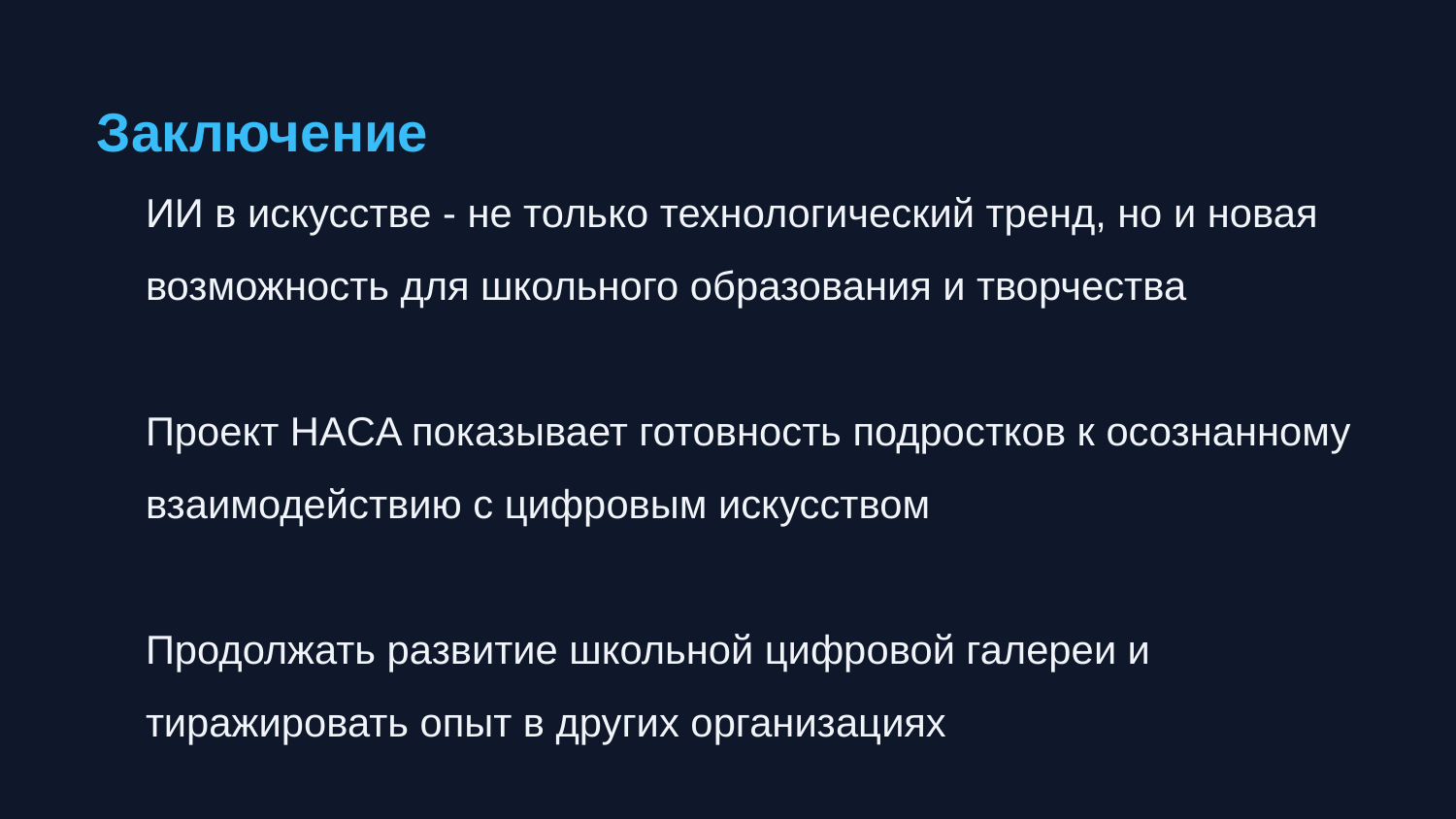

Заключение
ИИ в искусстве - не только технологический тренд, но и новая возможность для школьного образования и творчества

Проект HACA показывает готовность подростков к осознанному взаимодействию с цифровым искусством

Продолжать развитие школьной цифровой галереи и тиражировать опыт в других организациях